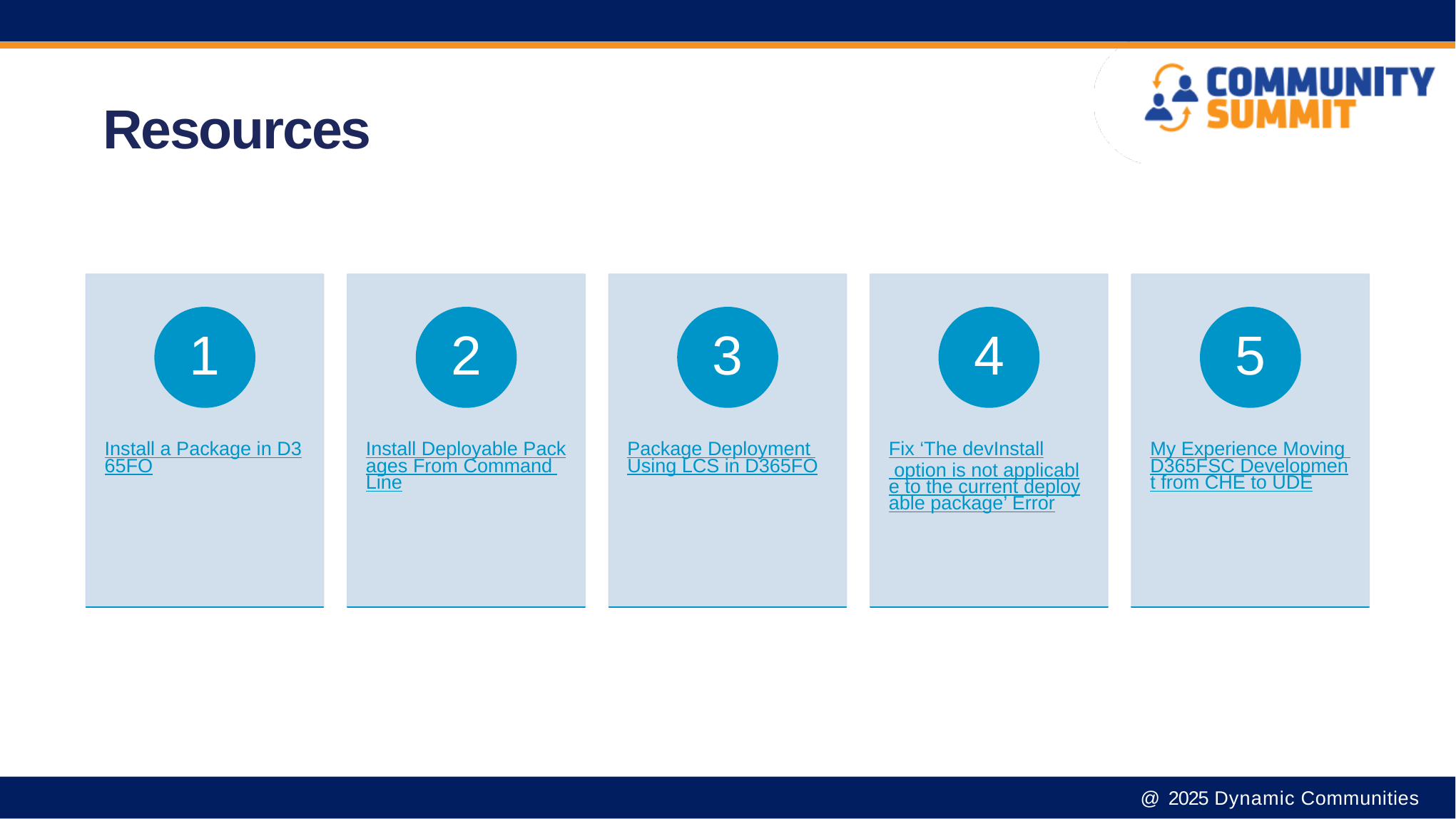

# Resources
Install a Package in D365FO
1
Install Deployable Packages From Command Line
2
Package Deployment Using LCS in D365FO
3
Fix ‘The devInstall option is not applicable to the current deployable package’ Error
4
My Experience Moving D365FSC Development from CHE to UDE
5